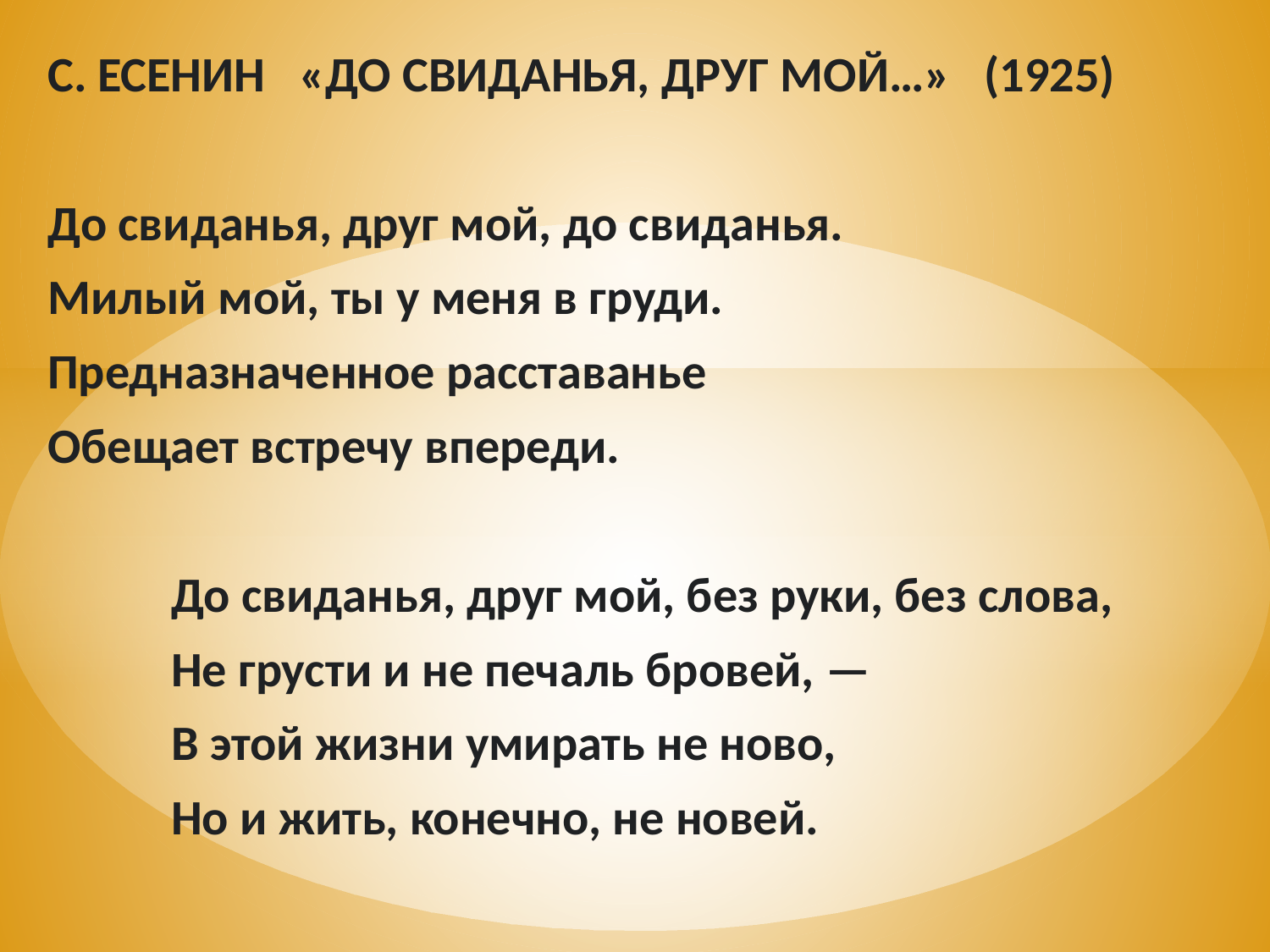

С. ЕСЕНИН   «ДО СВИДАНЬЯ, ДРУГ МОЙ…»   (1925)

До свиданья, друг мой, до свиданья.
Милый мой, ты у меня в груди.
Предназначенное расставанье
Обещает встречу впереди.

           До свиданья, друг мой, без руки, без слова,
           Не грусти и не печаль бровей, —
           В этой жизни умирать не ново,
           Но и жить, конечно, не новей.